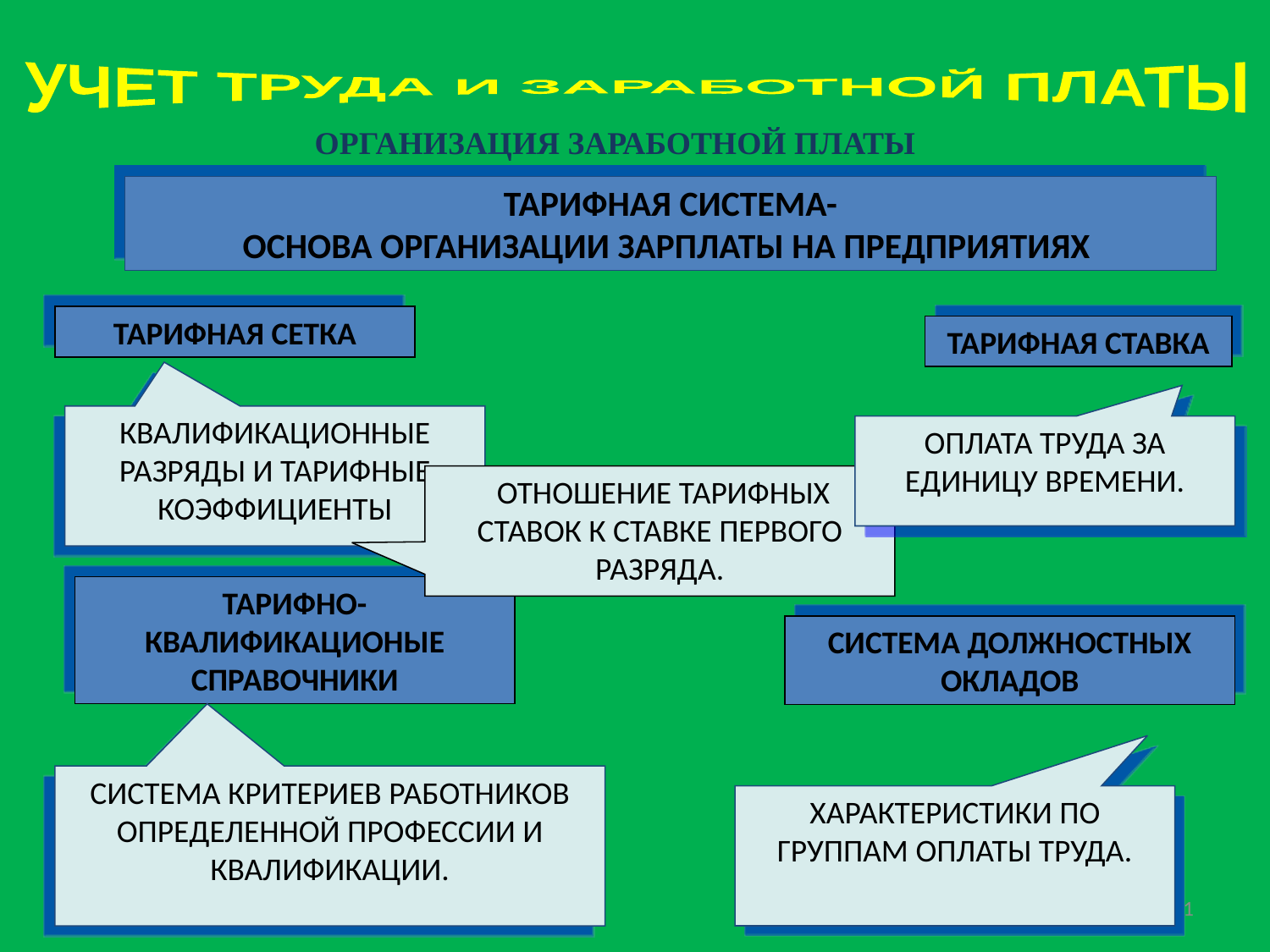

УЧЕТ ТРУДА И ЗАРАБОТНОЙ ПЛАТЫ
ОРГАНИЗАЦИЯ ЗАРАБОТНОЙ ПЛАТЫ
# ТАРИФНАЯ СИСТЕМА- ОСНОВА ОРГАНИЗАЦИИ ЗАРПЛАТЫ НА ПРЕДПРИЯТИЯХ

ТАРИФНАЯ СТАВКА
ТАРИФНАЯ СЕТКА
КВАЛИФИКАЦИОННЫЕ РАЗРЯДЫ И ТАРИФНЫЕ КОЭФФИЦИЕНТЫ
ОПЛАТА ТРУДА ЗА ЕДИНИЦУ ВРЕМЕНИ.
 ОТНОШЕНИЕ ТАРИФНЫХ СТАВОК К СТАВКЕ ПЕРВОГО РАЗРЯДА.
ТАРИФНО-КВАЛИФИКАЦИОНЫЕ СПРАВОЧНИКИ
СИСТЕМА ДОЛЖНОСТНЫХ ОКЛАДОВ
СИСТЕМА КРИТЕРИЕВ РАБОТНИКОВ ОПРЕДЕЛЕННОЙ ПРОФЕССИИ И КВАЛИФИКАЦИИ.
ХАРАКТЕРИСТИКИ ПО ГРУППАМ ОПЛАТЫ ТРУДА.
1